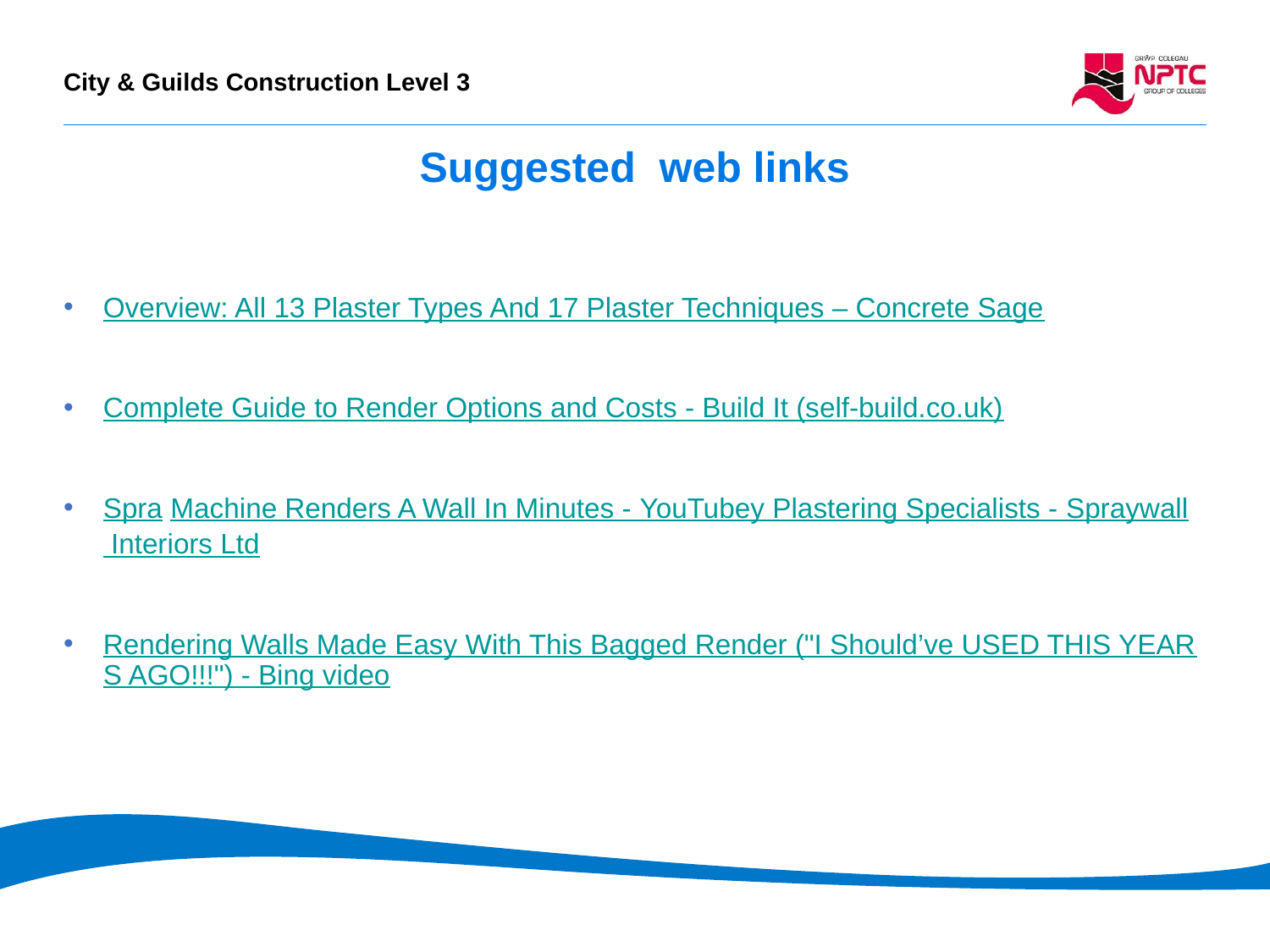

# Suggested  web links

Overview: All 13 Plaster Types And 17 Plaster Techniques – Concrete Sage
Complete Guide to Render Options and Costs - Build It (self-build.co.uk)
Spra Machine Renders A Wall In Minutes - YouTubey Plastering Specialists - Spraywall Interiors Ltd
Rendering Walls Made Easy With This Bagged Render ("I Should’ve USED THIS YEARS AGO!!!") - Bing video